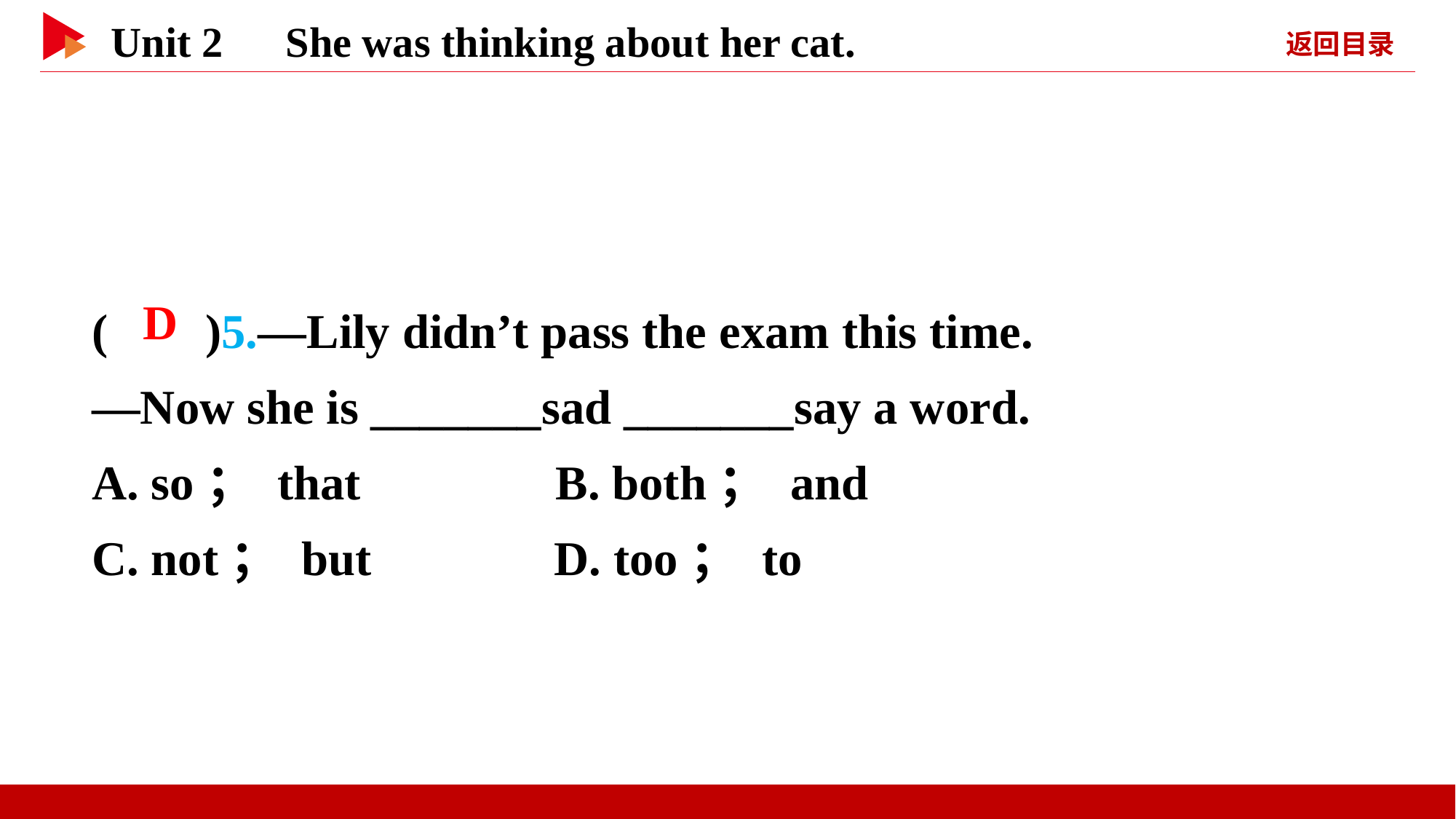

(        )5.—Lily didn’t pass the exam this time.
—Now she is _______sad _______say a word.
A. so； that                B. both； and
C. not； but               D. too； to
   D